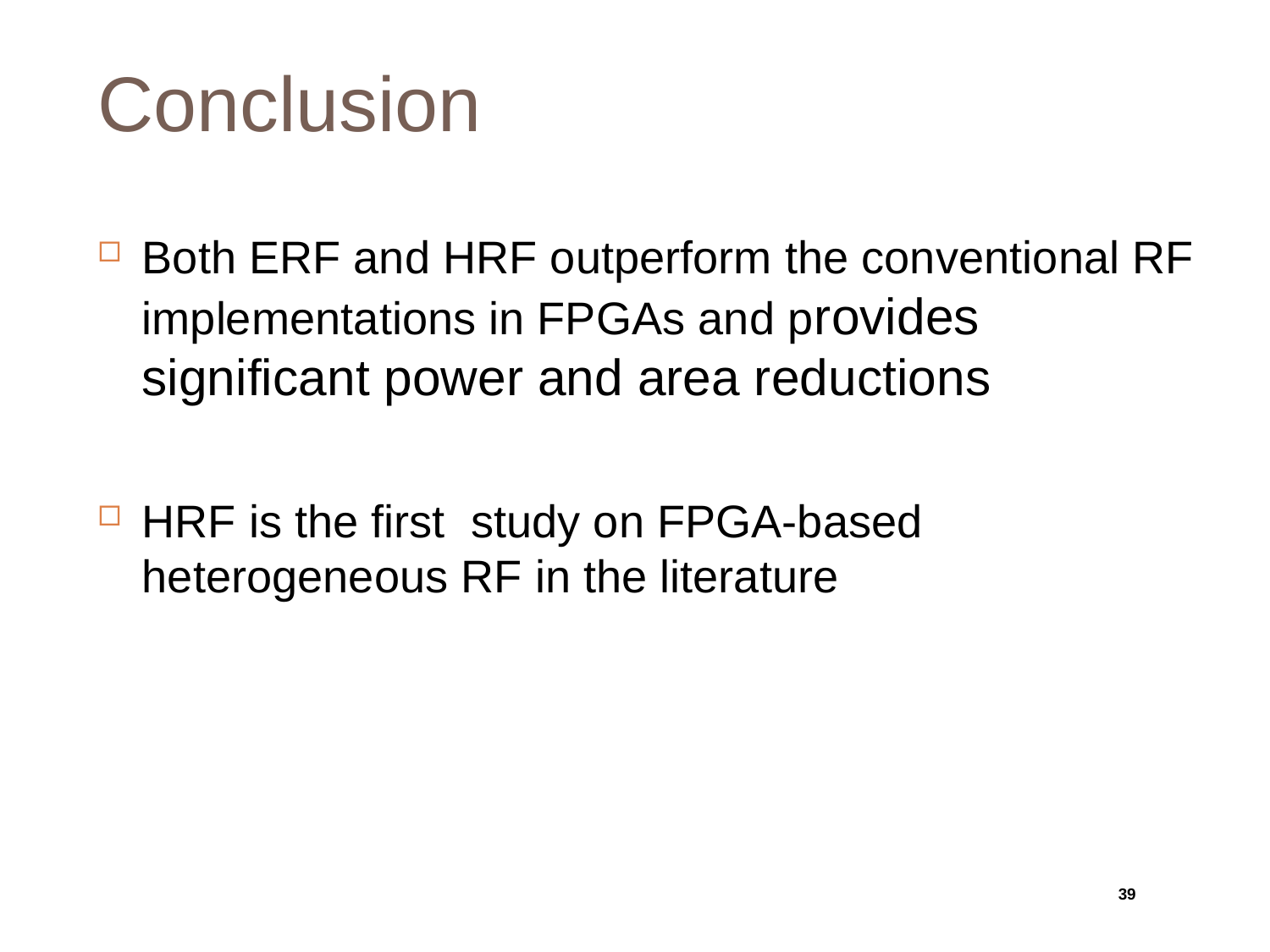

# Conclusion
Both ERF and HRF outperform the conventional RF implementations in FPGAs and provides significant power and area reductions

HRF is the first  study on FPGA-based heterogeneous RF in the literature

39